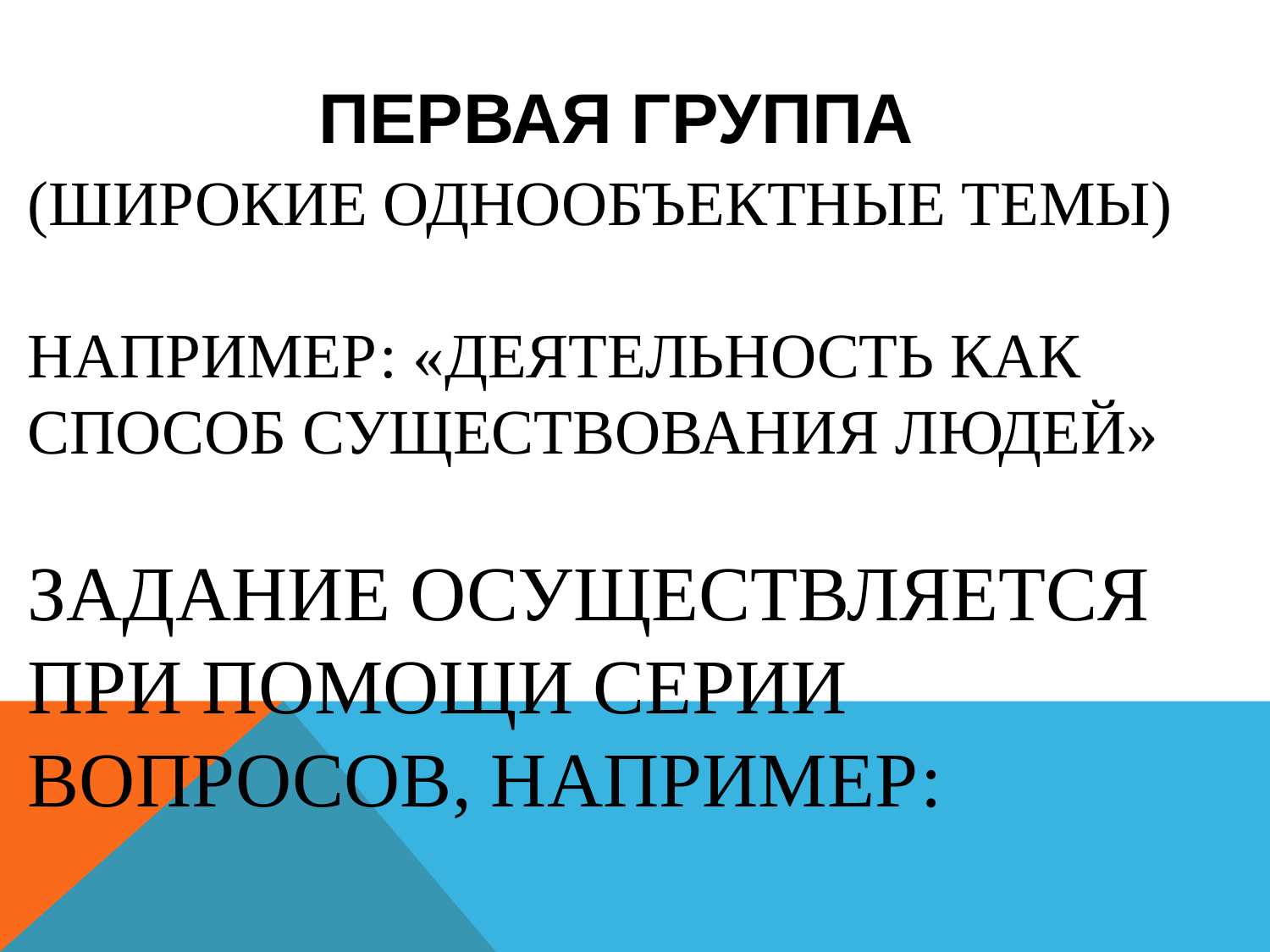

# Первая группа (широкие однообъектные темы) например: «Деятельность как способ существования людей» задание осуществляется при помощи серии вопросов, например: